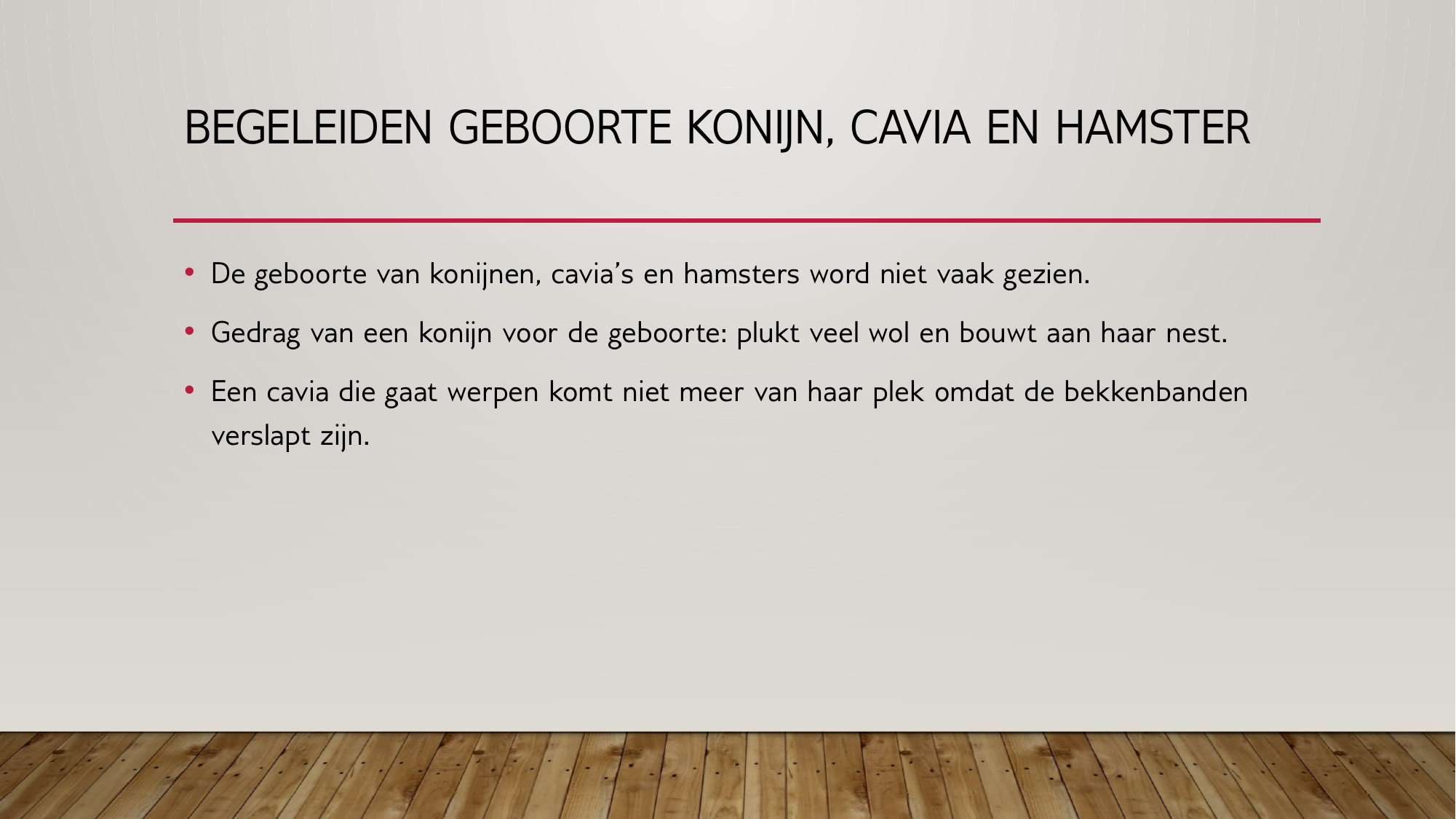

# Begeleiden geboorte konijn, cavia en hamster
De geboorte van konijnen, cavia’s en hamsters word niet vaak gezien.
Gedrag van een konijn voor de geboorte: plukt veel wol en bouwt aan haar nest.
Een cavia die gaat werpen komt niet meer van haar plek omdat de bekkenbanden verslapt zijn.